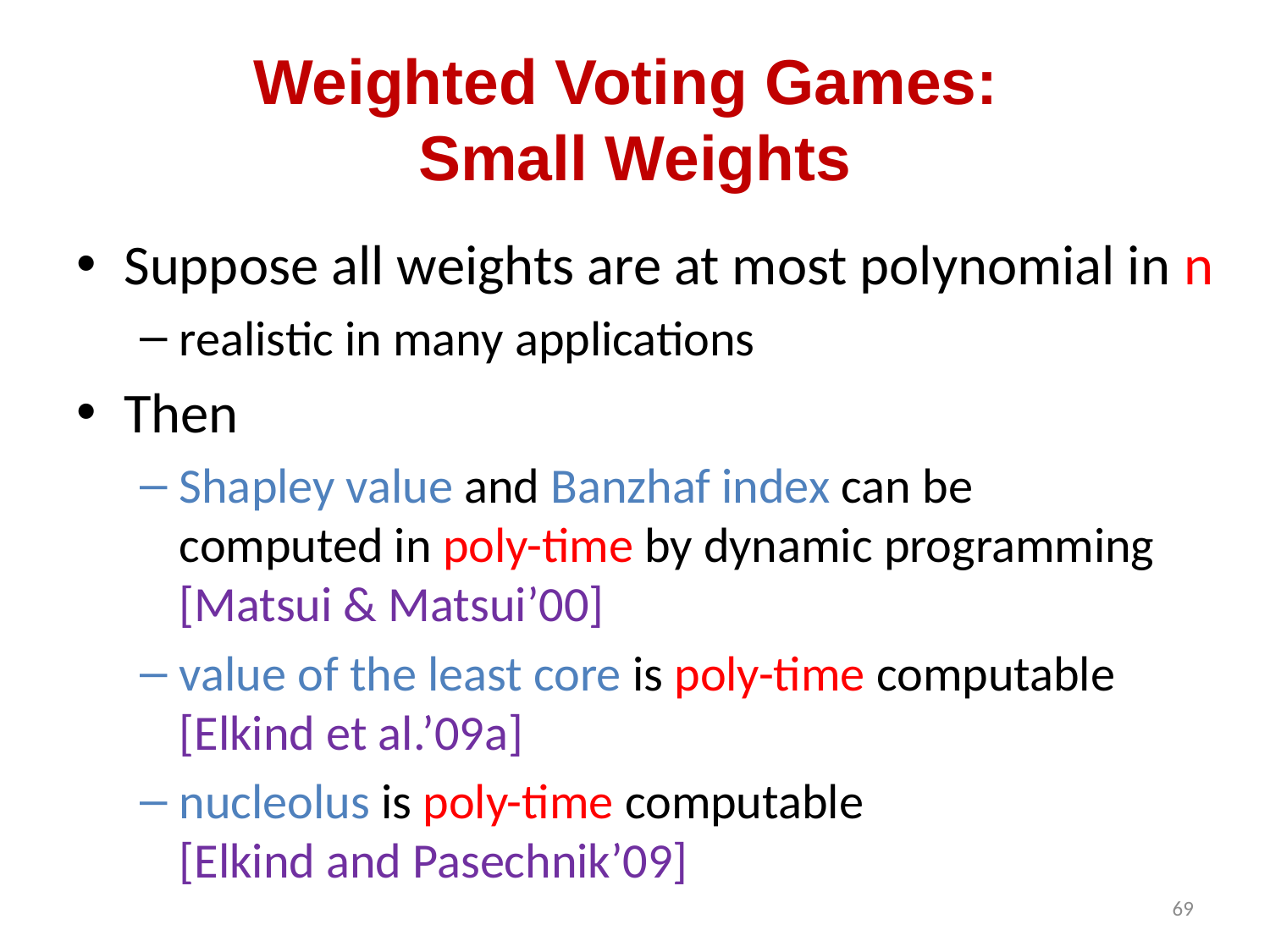

# Weighted Voting Games: Small Weights
Suppose all weights are at most polynomial in n
realistic in many applications
Then
Shapley value and Banzhaf index can be
computed in poly-time by dynamic programming
[Matsui & Matsui’00]
value of the least core is poly-time computable [Elkind et al.’09a]
nucleolus is poly-time computable
[Elkind and Pasechnik’09]

69